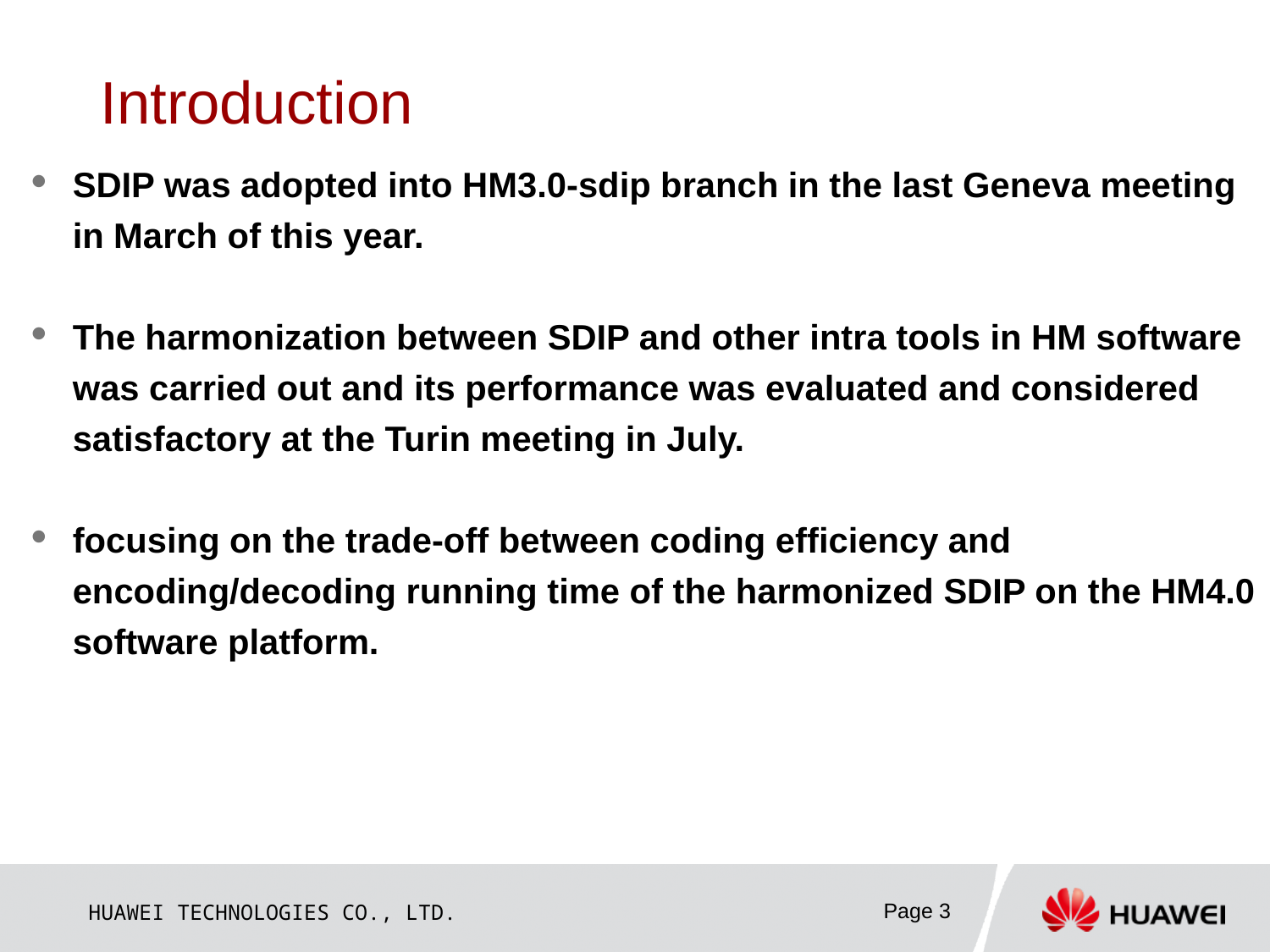

# Introduction
SDIP was adopted into HM3.0-sdip branch in the last Geneva meeting in March of this year.

The harmonization between SDIP and other intra tools in HM software was carried out and its performance was evaluated and considered satisfactory at the Turin meeting in July.

focusing on the trade-off between coding efficiency and encoding/decoding running time of the harmonized SDIP on the HM4.0 software platform.
Page 3